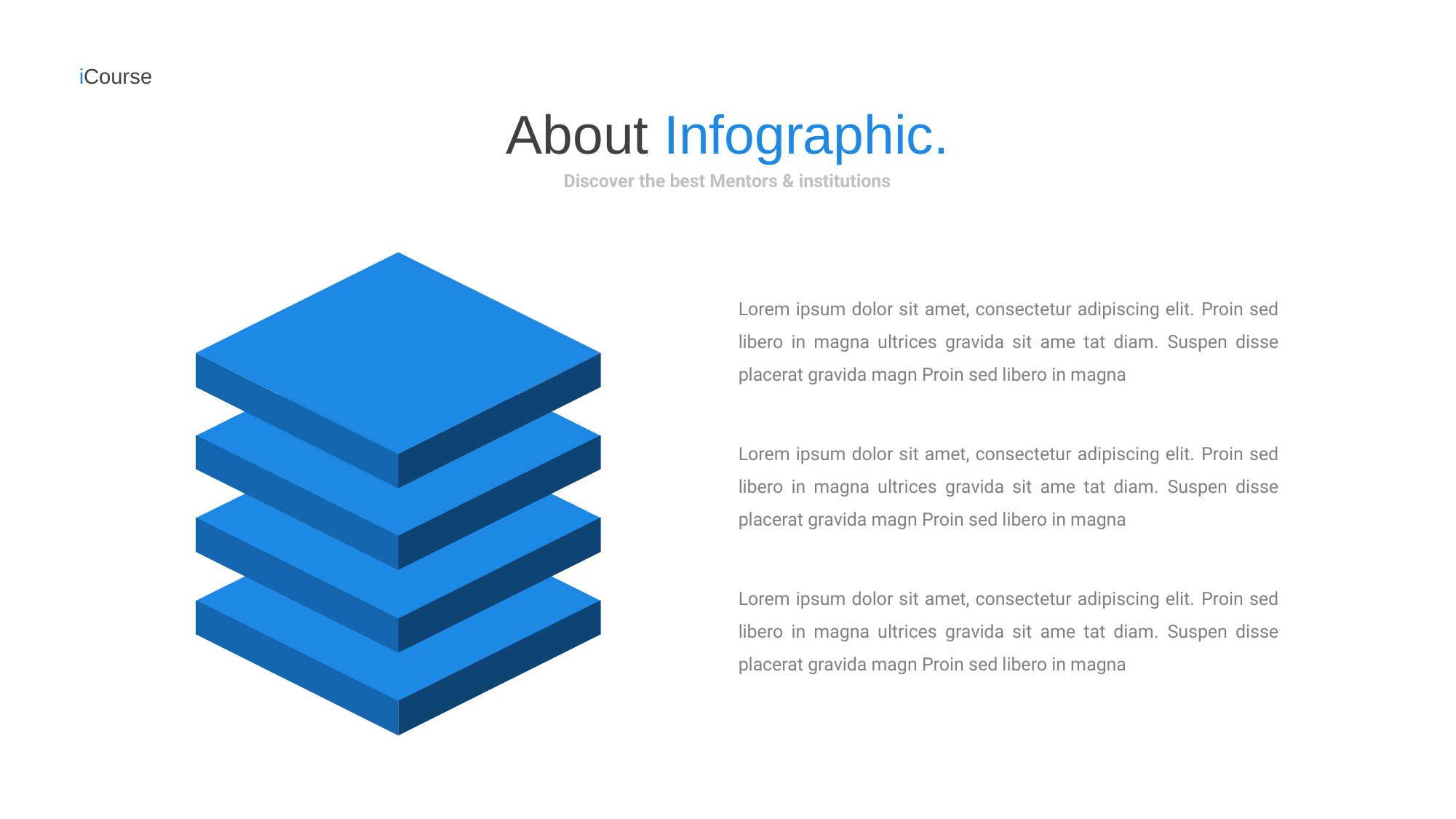

iCourse
About Infographic.
Discover the best Mentors & institutions

Lorem ipsum dolor sit amet, consectetur adipiscing elit. Proin sed libero in magna ultrices gravida sit ame tat diam. Suspen disse placerat gravida magn Proin sed libero in magna

Lorem ipsum dolor sit amet, consectetur adipiscing elit. Proin sed libero in magna ultrices gravida sit ame tat diam. Suspen disse placerat gravida magn Proin sed libero in magna

Lorem ipsum dolor sit amet, consectetur adipiscing elit. Proin sed libero in magna ultrices gravida sit ame tat diam. Suspen disse placerat gravida magn Proin sed libero in magna